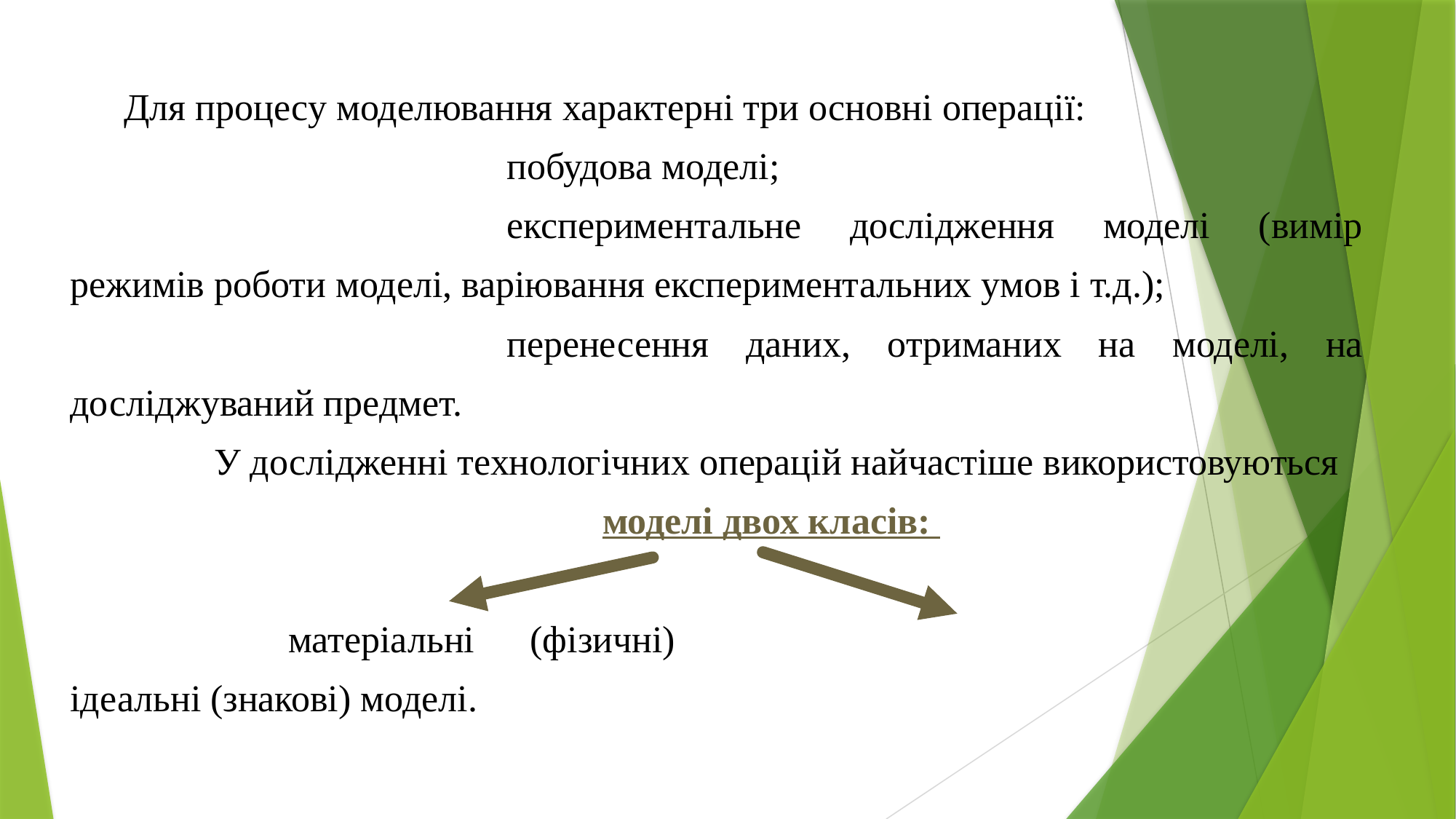

Для процесу моделювання характерні три основні операції:
				побудова моделі;
				експериментальне дослідження моделі (вимір режимів роботи моделі, варіювання експериментальних умов і т.д.);
				перенесення даних, отриманих на моделі, на досліджуваний предмет.
        У дослідженні технологічних операцій найчастіше використовуються 	моделі двох класів:

		матеріальні (фізичні) 						ідеальні (знакові) моделі.